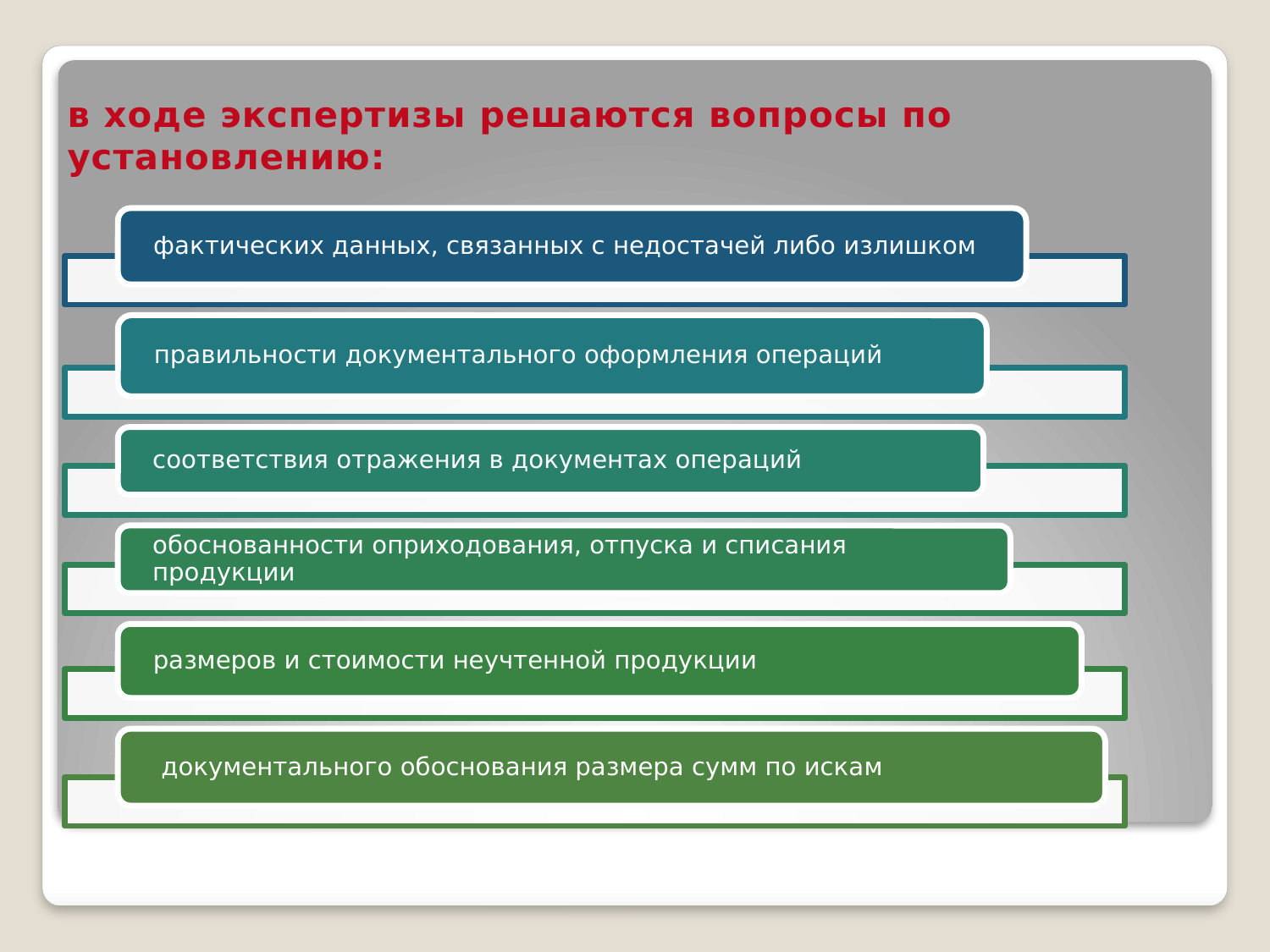

в ходе экспертизы решаются вопросы по установлению:

фактических данных, связанных с недостачей либо излишком
правильности документального оформления операций
соответствия отражения в документах операций
обоснованности оприходования, отпуска и списания продукции
размеров и стоимости неучтенной продукции
 документального обоснования размера сумм по искам
#